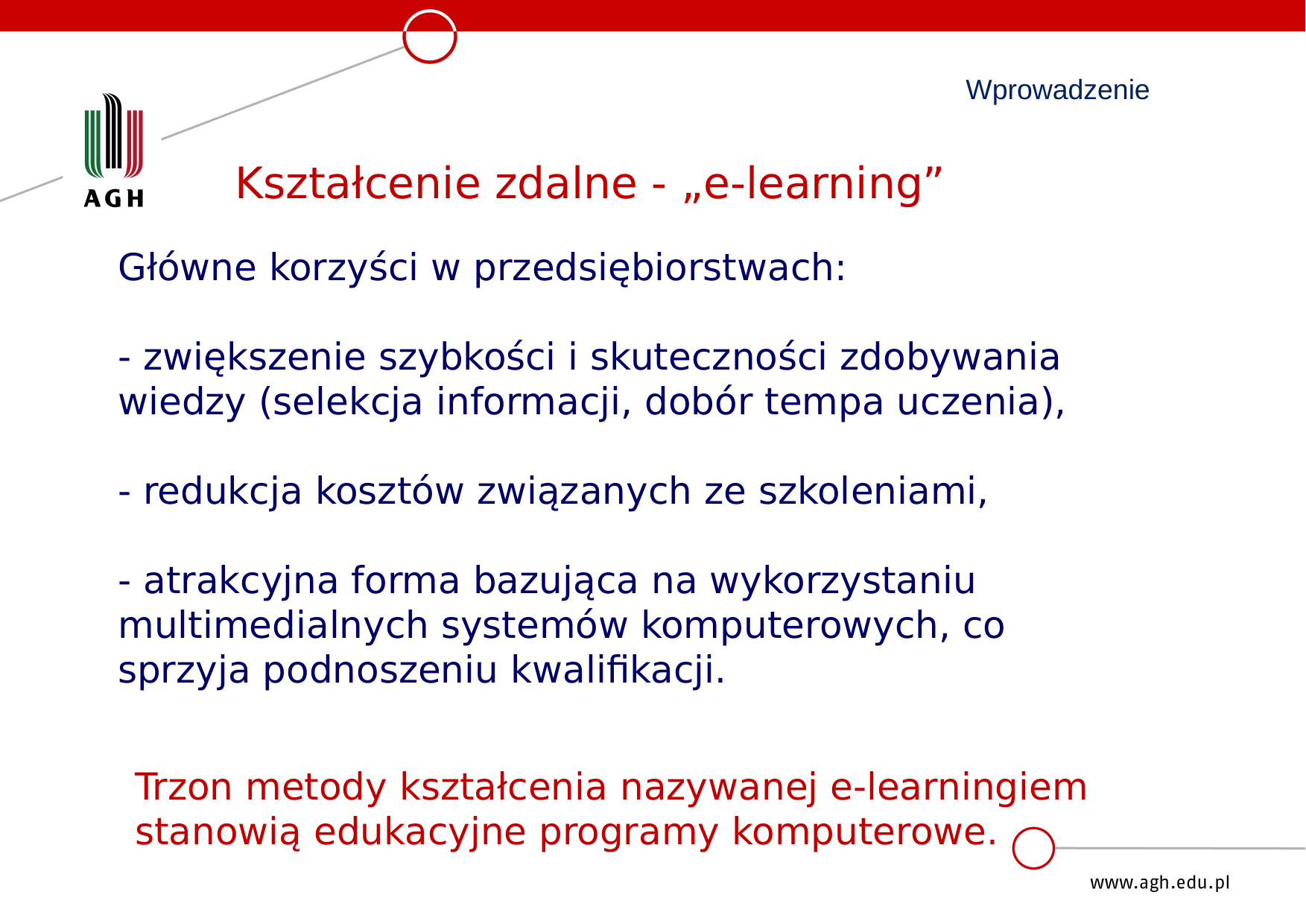

Wprowadzenie
Kształcenie zdalne - „e-learning”
Główne korzyści w przedsiębiorstwach:
- zwiększenie szybkości i skuteczności zdobywania wiedzy (selekcja informacji, dobór tempa uczenia),
- redukcja kosztów związanych ze szkoleniami,
- atrakcyjna forma bazująca na wykorzystaniu multimedialnych systemów komputerowych, co sprzyja podnoszeniu kwalifikacji.
Trzon metody kształcenia nazywanej e-learningiem
stanowią edukacyjne programy komputerowe.